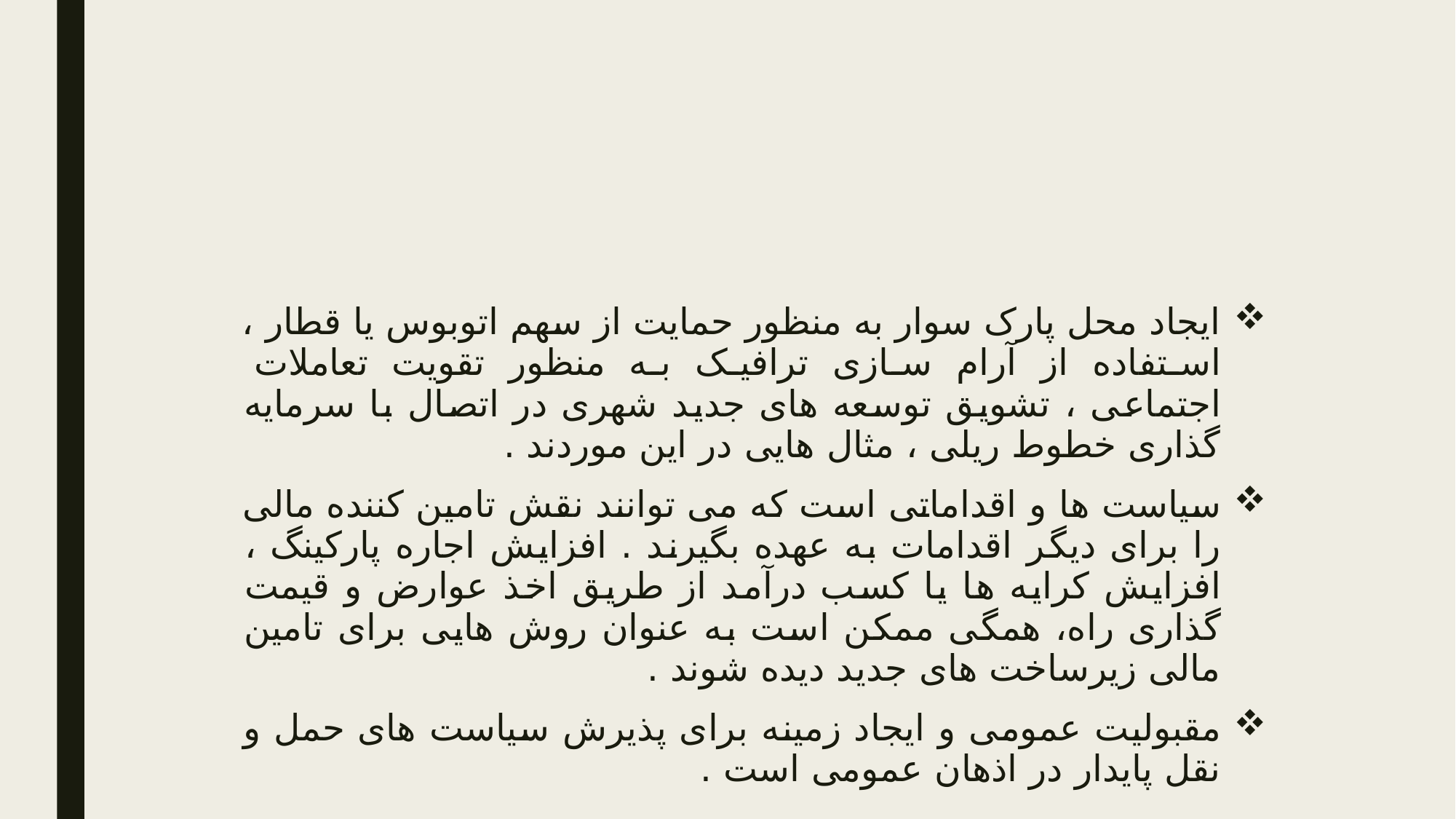

ایجاد محل پارک سوار به منظور حمایت از سهم اتوبوس یا قطار ، استفاده از آرام سازی ترافیک به منظور تقویت تعاملات اجتماعی ، تشویق توسعه های جدید شهری در اتصال با سرمایه گذاری خطوط ریلی ، مثال هایی در این موردند .
سیاست ها و اقداماتی است که می توانند نقش تامین کننده مالی را برای دیگر اقدامات به عهده بگیرند . افزایش اجاره پارکینگ ، افزایش کرایه ها یا کسب درآمد از طریق اخذ عوارض و قیمت گذاری راه، همگی ممکن است به عنوان روش هایی برای تامین مالی زیرساخت های جدید دیده شوند .
مقبولیت عمومی و ایجاد زمینه برای پذیرش سیاست های حمل و نقل پایدار در اذهان عمومی است .